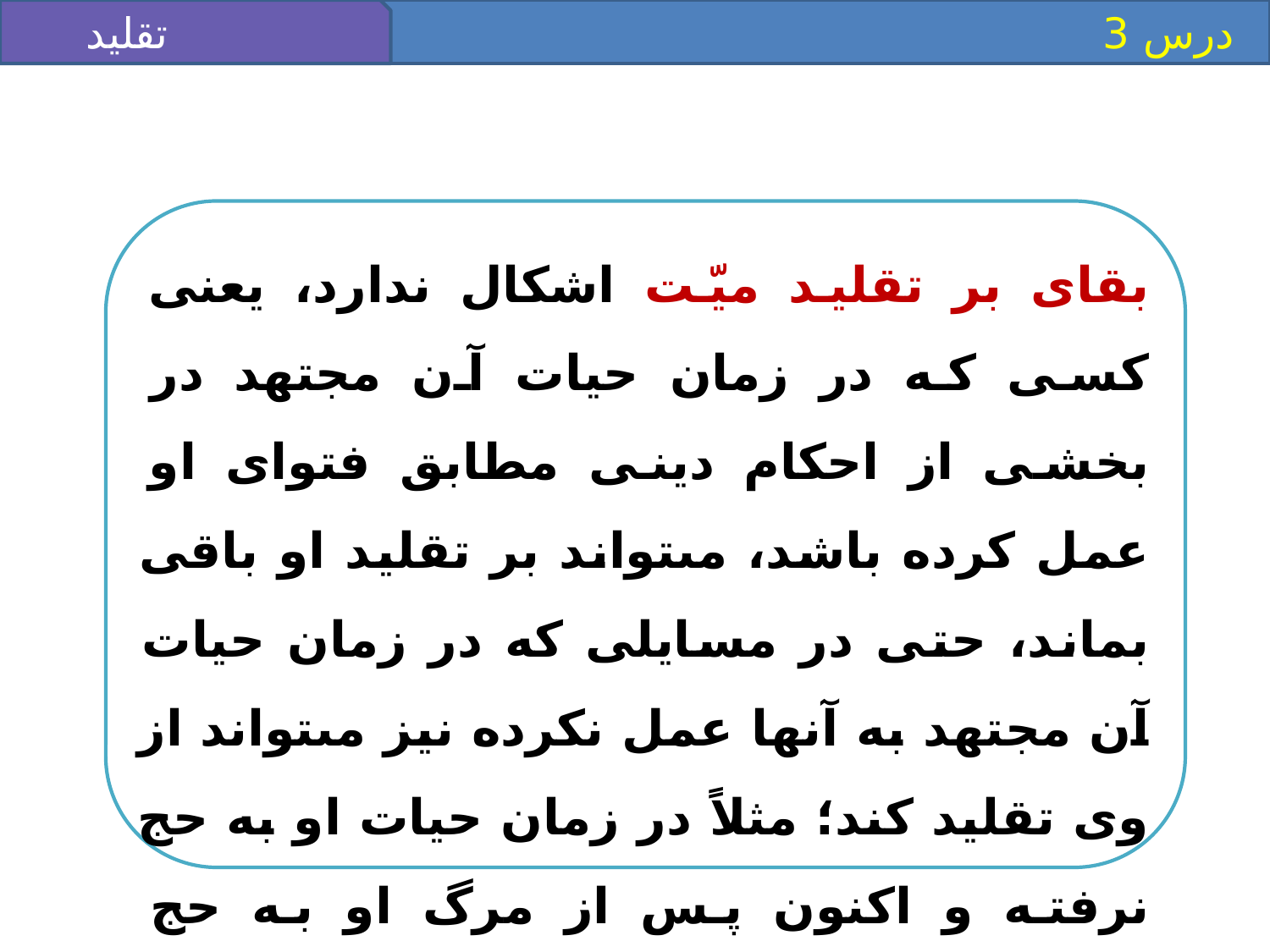

تقليد
 درس 3

بقاى بر تقليد ميّت اشكال ندارد، يعنى كسى كه در زمان حيات آن مجتهد در بخشى از احكام دينى مطابق فتواى او عمل كرده باشد، مى‏تواند بر تقليد او باقى بماند، حتى در مسايلى كه در زمان حيات آن مجتهد به آنها عمل نكرده نيز مى‏تواند از وى تقليد كند؛ مثلاً در زمان حيات او به حج نرفته و اكنون پس از مرگ او به حج مى‏رود، مى‏تواند در مناسك حج مطابق فتواى او عمل كند.